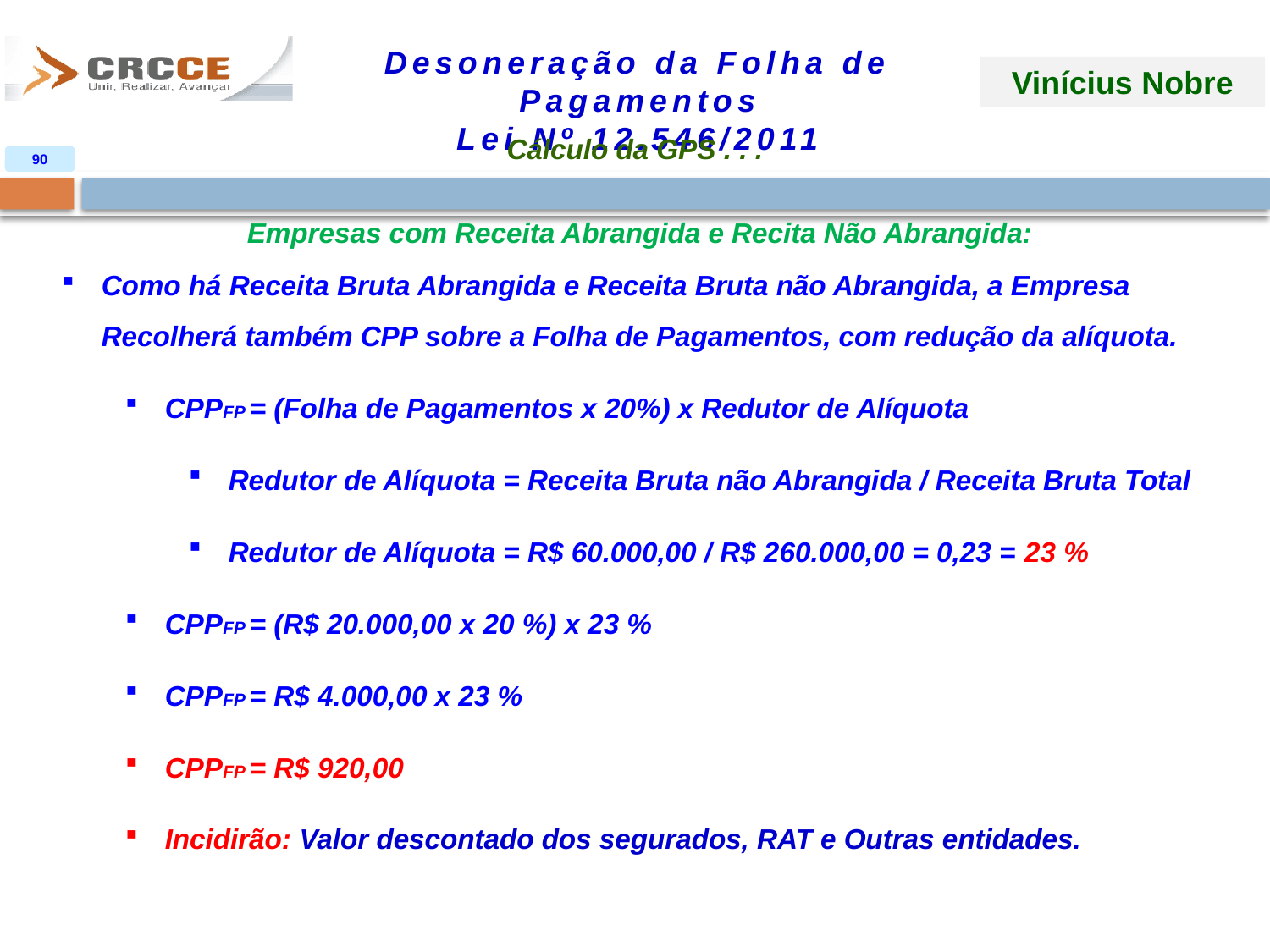

Cálculo da GPS . . .
90
Empresas com Receita Abrangida e Recita Não Abrangida:
Como há Receita Bruta Abrangida e Receita Bruta não Abrangida, a Empresa Recolherá também CPP sobre a Folha de Pagamentos, com redução da alíquota.
CPPFP = (Folha de Pagamentos x 20%) x Redutor de Alíquota
Redutor de Alíquota = Receita Bruta não Abrangida / Receita Bruta Total
Redutor de Alíquota = R$ 60.000,00 / R$ 260.000,00 = 0,23 = 23 %
CPPFP = (R$ 20.000,00 x 20 %) x 23 %
CPPFP = R$ 4.000,00 x 23 %
CPPFP = R$ 920,00
Incidirão: Valor descontado dos segurados, RAT e Outras entidades.